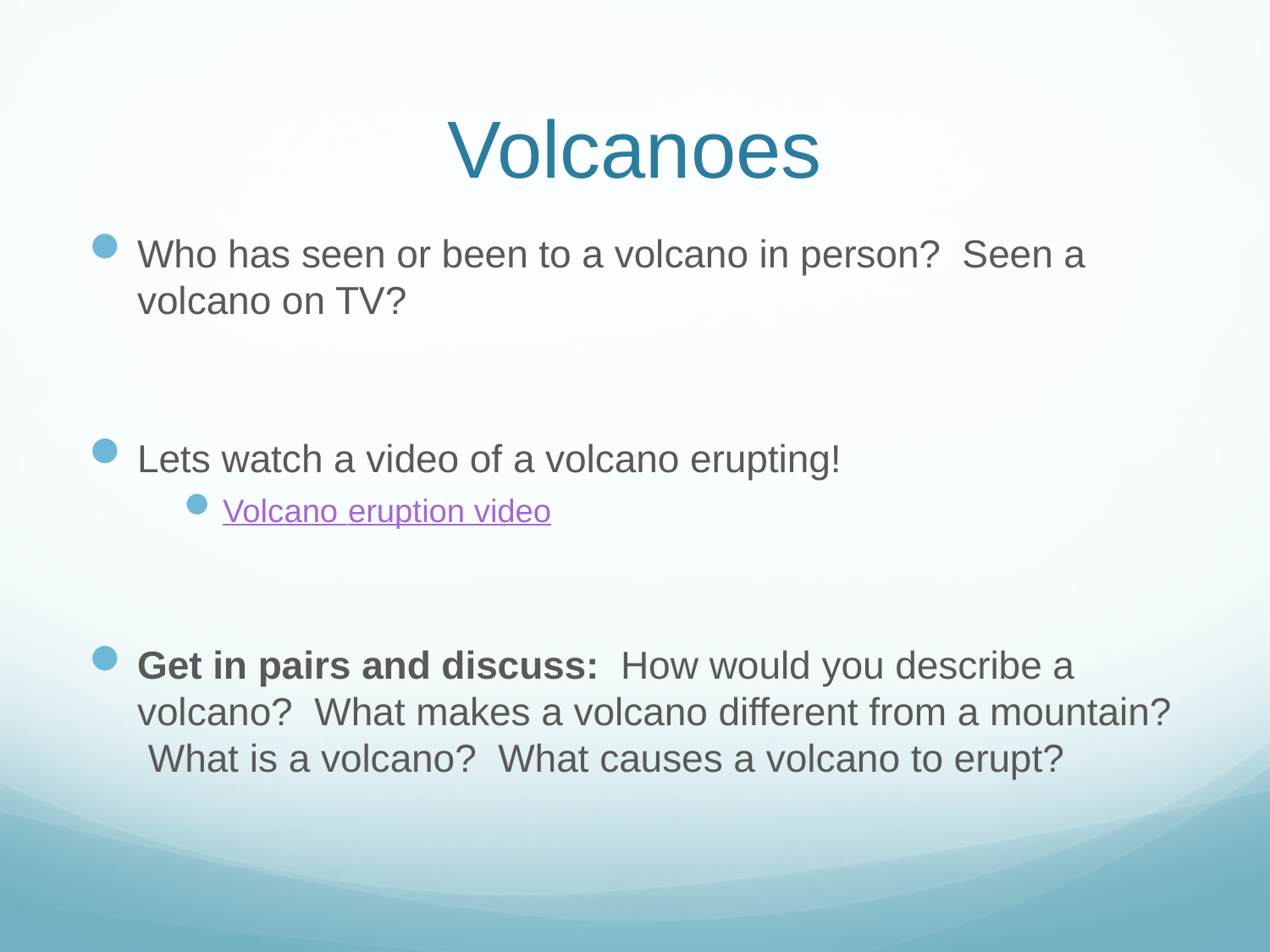

# Volcanoes
Who has seen or been to a volcano in person?  Seen a volcano on TV?

Lets watch a video of a volcano erupting!
Volcano eruption video

Get in pairs and discuss:  How would you describe a volcano?  What makes a volcano different from a mountain?  What is a volcano?  What causes a volcano to erupt?